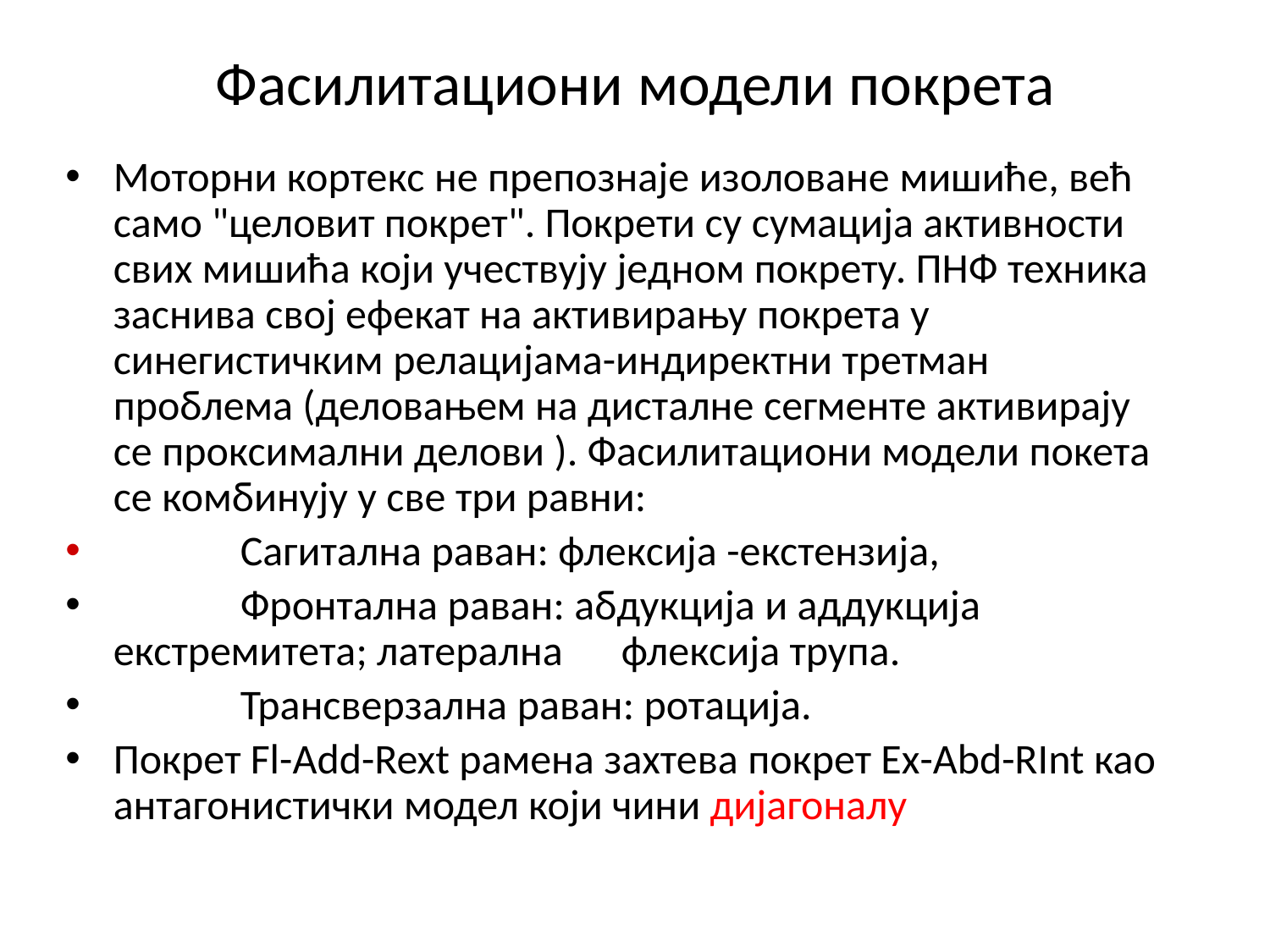

# Фасилитациони модели покрета
Моторни кортекс не препознаје изоловане мишиће, већ само "целовит покрет". Покрети су сумација активности  свих мишића који учествују једном покрету. ПНФ техника заснива свој ефекат на активирању покрета у синегистичким релацијама-индиректни третман проблема (деловањем на дисталне сегменте активирају се проксимални делови ). Фасилитациони модели покета се комбинују у све три равни:
	Сагитална раван: флексија -екстензија,
	Фронтална раван: абдукција и аддукција екстремитета; латерална 	флексија трупа.
	Трансверзална раван: ротација.
Покрет Fl-Add-Rext рамена захтева покрет Ex-Abd-RInt као антагонистички модел који чини дијагоналу